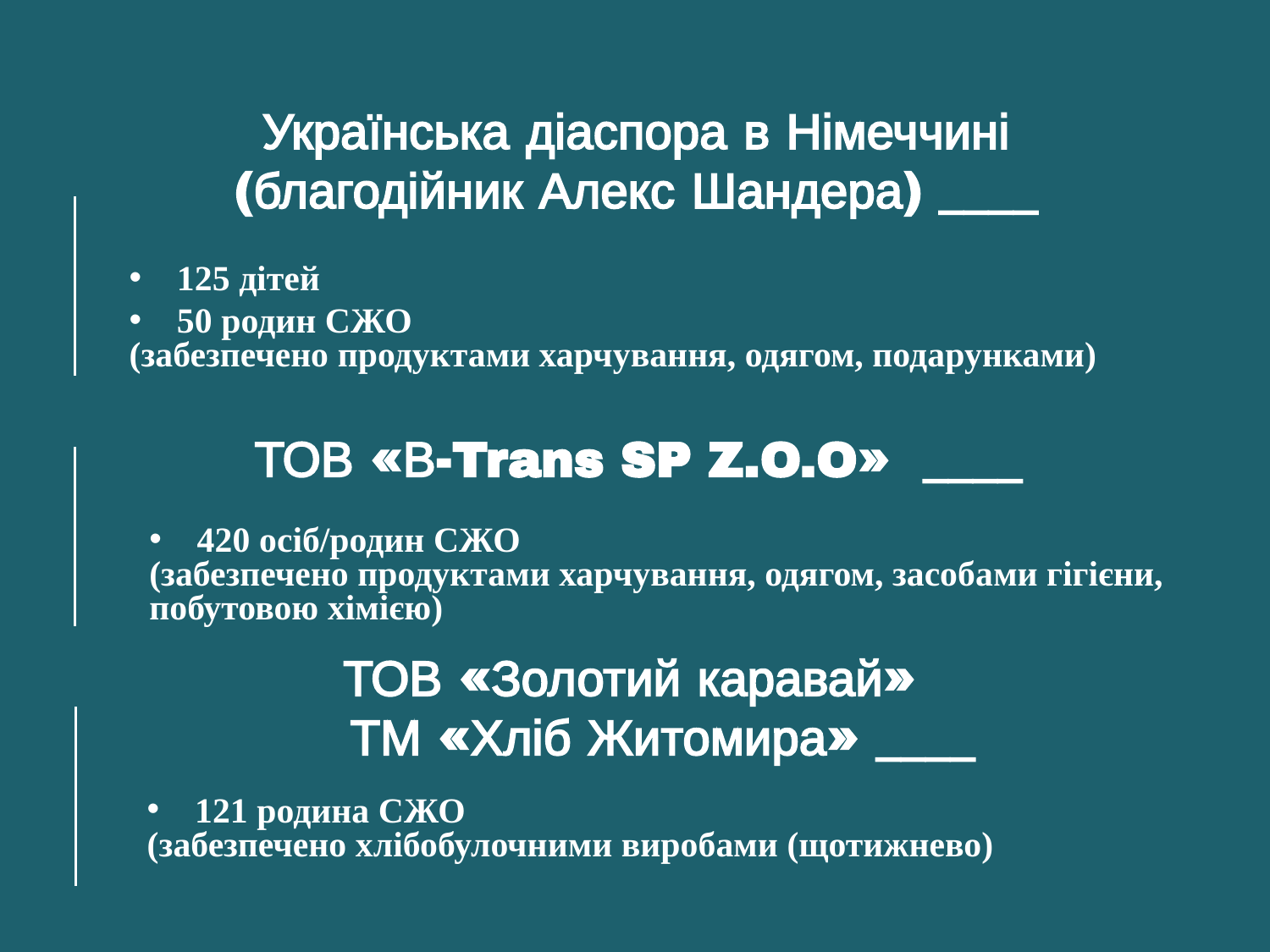

Українська діаспора в Німеччині
(благодійник Алекс Шандера) ____
125 дітей
50 родин СЖО
(забезпечено продуктами харчування, одягом, подарунками)
ТОВ «В-Trans SP Z.O.O»  ____
420 осіб/родин СЖО
(забезпечено продуктами харчування, одягом, засобами гігієни, побутовою хімією)
ТОВ «Золотий каравай»
   ТМ «Хліб Житомира» ____
121 родина СЖО
(забезпечено хлібобулочними виробами (щотижнево)